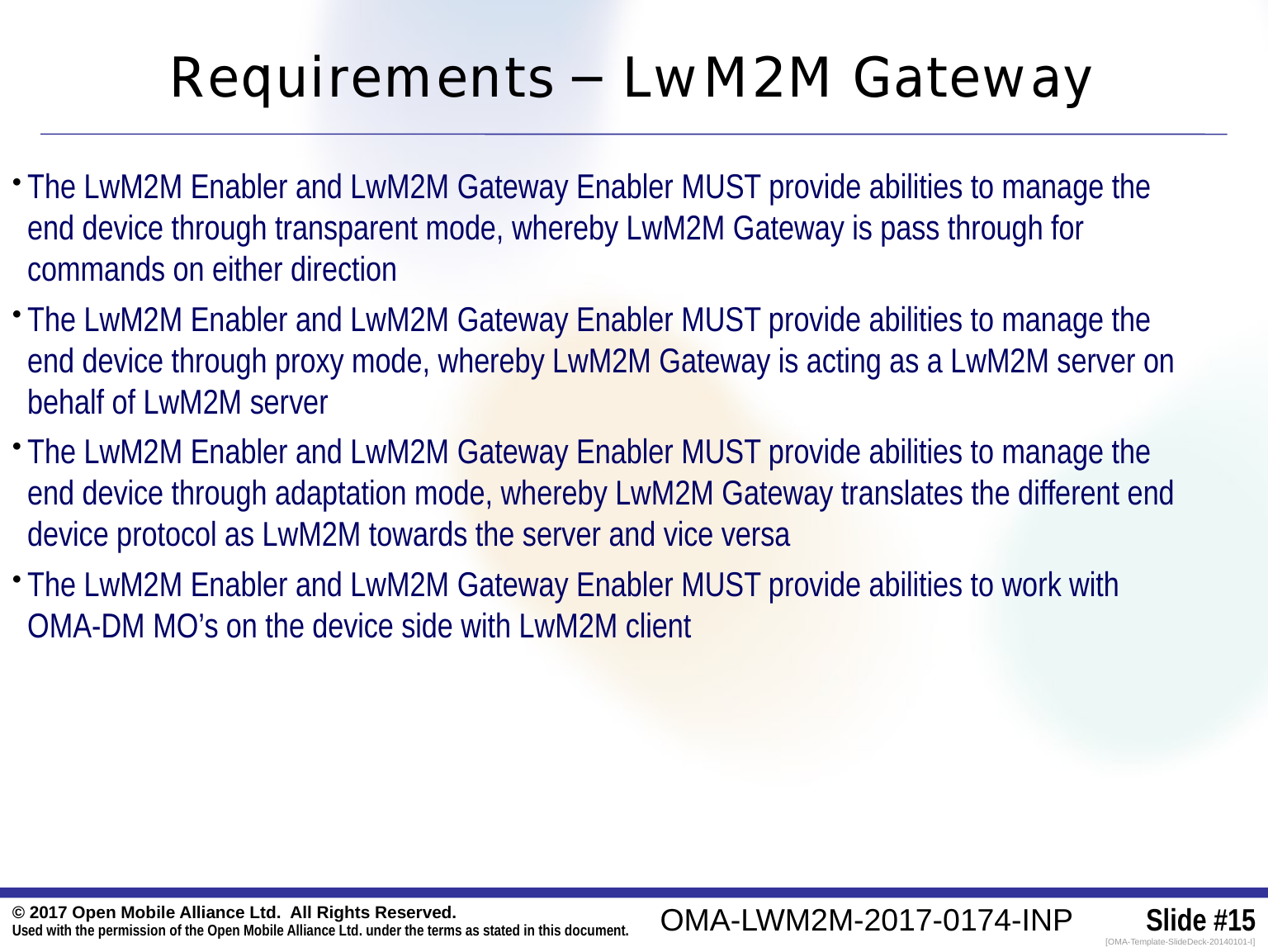

# Requirements – LwM2M Gateway
The LwM2M Enabler and LwM2M Gateway Enabler MUST provide abilities to manage the end device through transparent mode, whereby LwM2M Gateway is pass through for commands on either direction
The LwM2M Enabler and LwM2M Gateway Enabler MUST provide abilities to manage the end device through proxy mode, whereby LwM2M Gateway is acting as a LwM2M server on behalf of LwM2M server
The LwM2M Enabler and LwM2M Gateway Enabler MUST provide abilities to manage the end device through adaptation mode, whereby LwM2M Gateway translates the different end device protocol as LwM2M towards the server and vice versa
The LwM2M Enabler and LwM2M Gateway Enabler MUST provide abilities to work with OMA-DM MO’s on the device side with LwM2M client